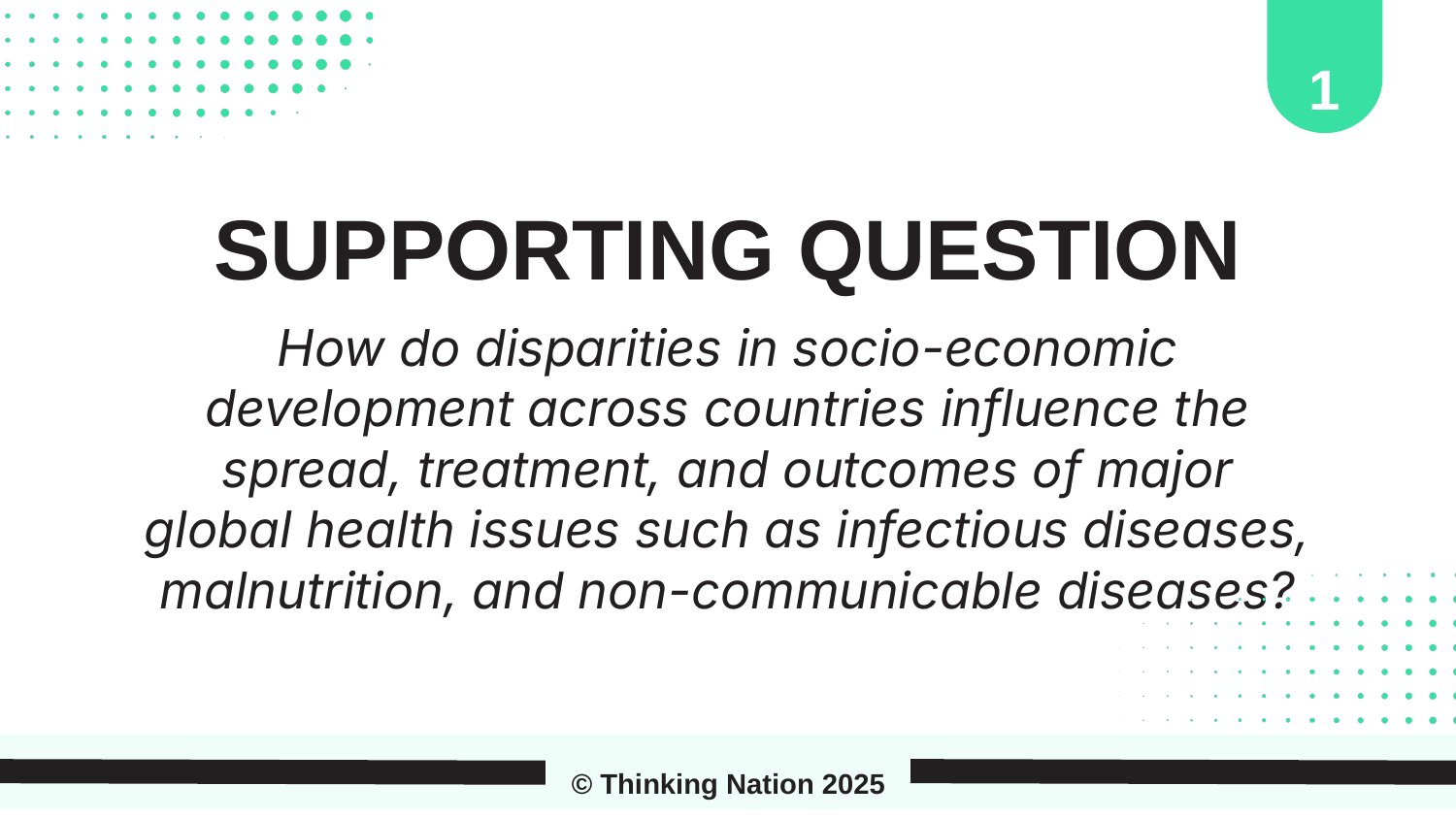

1
SUPPORTING QUESTION
How do disparities in socio-economic development across countries influence the spread, treatment, and outcomes of major global health issues such as infectious diseases, malnutrition, and non-communicable diseases?

© Thinking Nation 2025